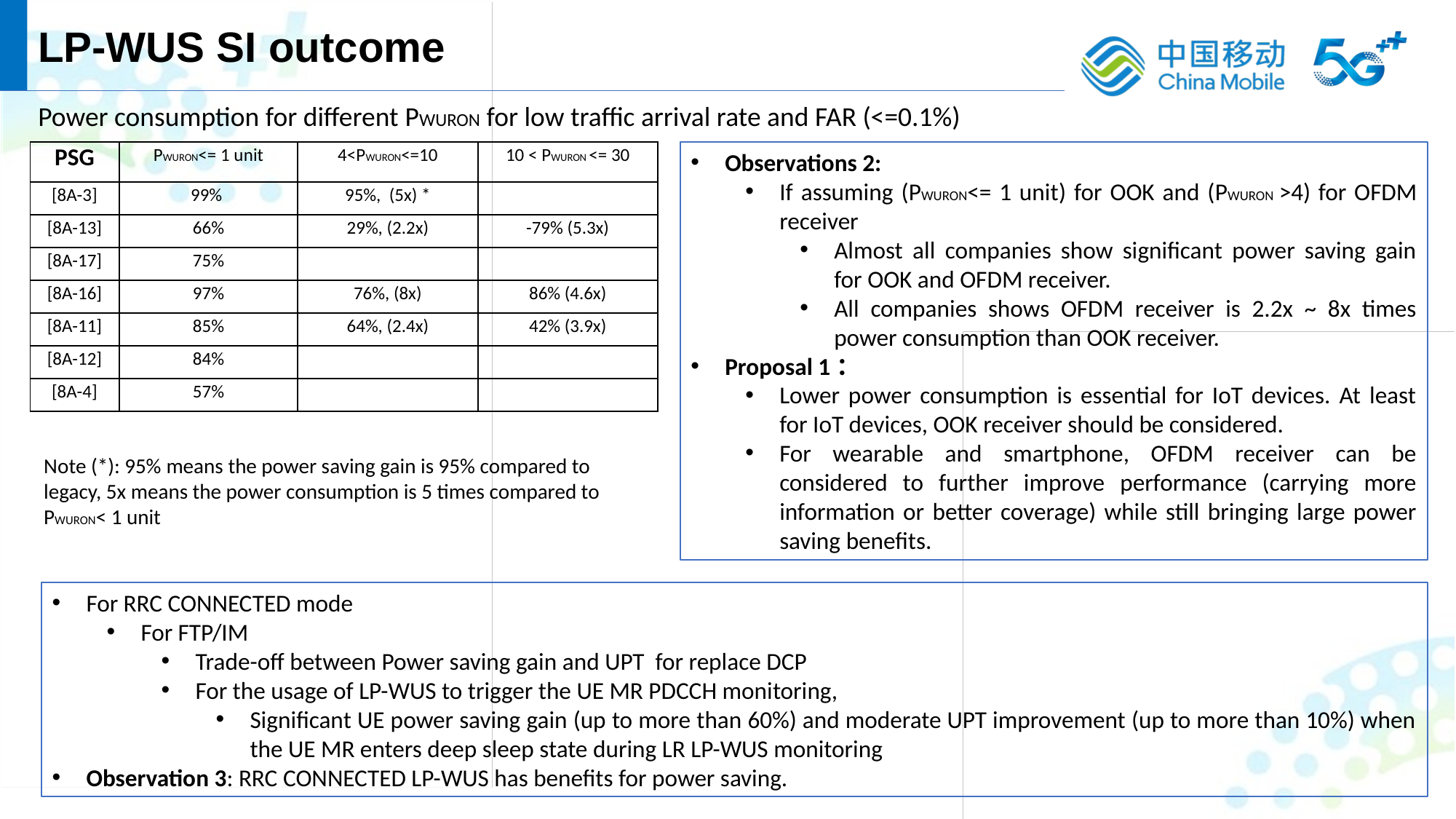

LP-WUS SI outcome
Power consumption for different PWURON for low traffic arrival rate and FAR (<=0.1%)
Observations 2:
If assuming (PWURON<= 1 unit) for OOK and (PWURON >4) for OFDM receiver
Almost all companies show significant power saving gain for OOK and OFDM receiver.
All companies shows OFDM receiver is 2.2x ~ 8x times power consumption than OOK receiver.
Proposal 1：
Lower power consumption is essential for IoT devices. At least for IoT devices, OOK receiver should be considered.
For wearable and smartphone, OFDM receiver can be considered to further improve performance (carrying more information or better coverage) while still bringing large power saving benefits.
| PSG | PWURON<= 1 unit | 4<PWURON<=10 | 10 < PWURON <= 30 |
| --- | --- | --- | --- |
| [8A-3] | 99% | 95%, (5x) \* |  |
| [8A-13] | 66% | 29%, (2.2x) | -79% (5.3x) |
| [8A-17] | 75% |  |  |
| [8A-16] | 97% | 76%, (8x) | 86% (4.6x) |
| [8A-11] | 85% | 64%, (2.4x) | 42% (3.9x) |
| [8A-12] | 84% |  |  |
| [8A-4] | 57% |  |  |
Note (*): 95% means the power saving gain is 95% compared to legacy, 5x means the power consumption is 5 times compared to PWURON< 1 unit
For RRC CONNECTED mode
For FTP/IM
Trade-off between Power saving gain and UPT  for replace DCP
For the usage of LP-WUS to trigger the UE MR PDCCH monitoring,
Significant UE power saving gain (up to more than 60%) and moderate UPT improvement (up to more than 10%) when the UE MR enters deep sleep state during LR LP-WUS monitoring
Observation 3: RRC CONNECTED LP-WUS has benefits for power saving.